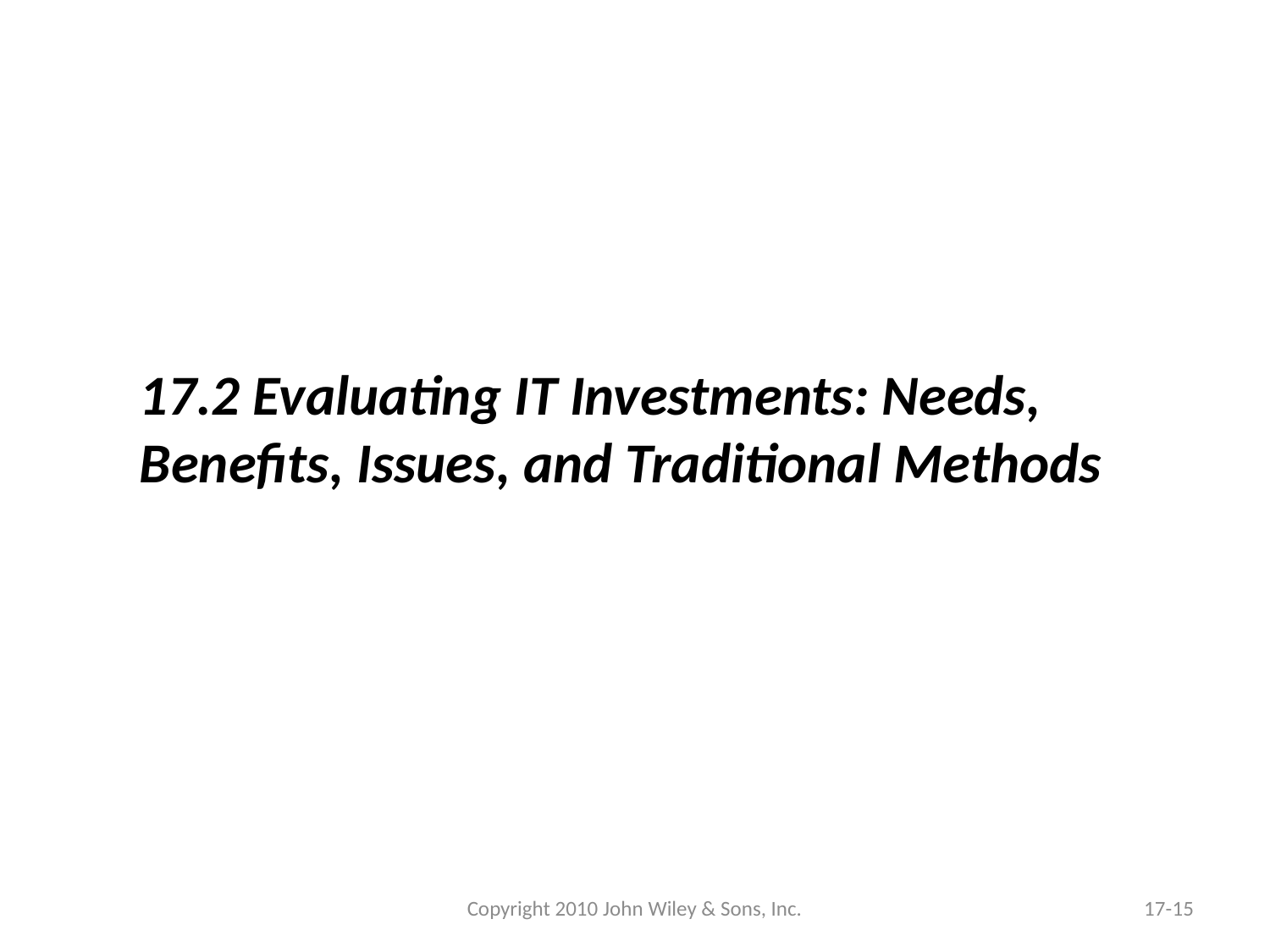

17.2 Evaluating IT Investments: Needs, Benefits, Issues, and Traditional Methods
Copyright 2010 John Wiley & Sons, Inc.
17-15